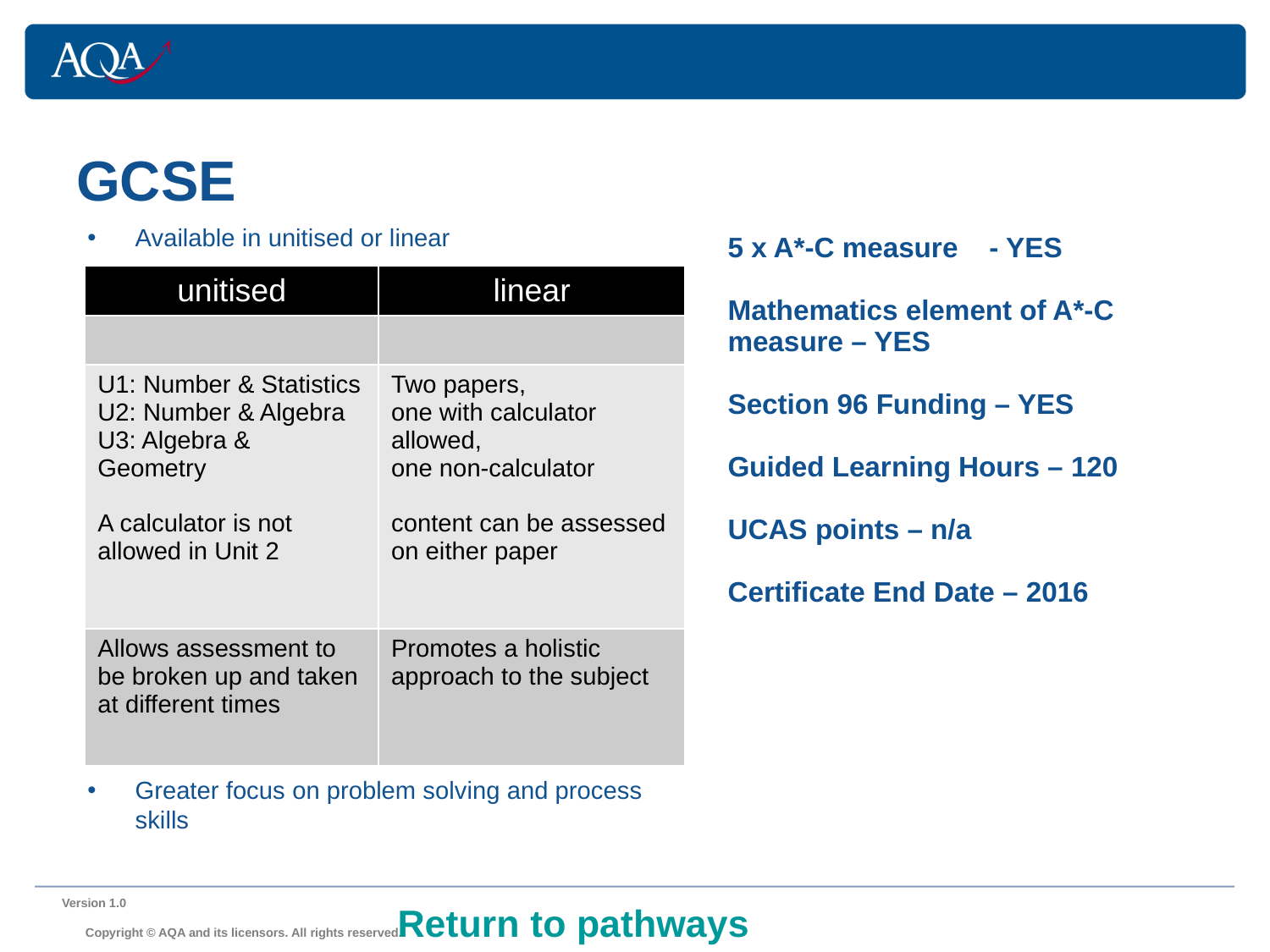

# GCSE
Available in unitised or linear

Greater focus on problem solving and process skills

5 x A*-C measure    - YES

Mathematics element of A*-C measure – YES

Section 96 Funding – YES

Guided Learning Hours – 120

UCAS points – n/a

Certificate End Date – 2016

| unitised | linear |
| --- | --- |
|  |  |
| U1: Number & Statistics U2: Number & Algebra U3: Algebra & Geometry A calculator is not allowed in Unit 2 | Two papers, one with calculator allowed, one non-calculator content can be assessed on either paper |
| Allows assessment to be broken up and taken at different times | Promotes a holistic approach to the subject |
Version 1.0                       	       Copyright © AQA and its licensors. All rights reserved.
Return to pathways